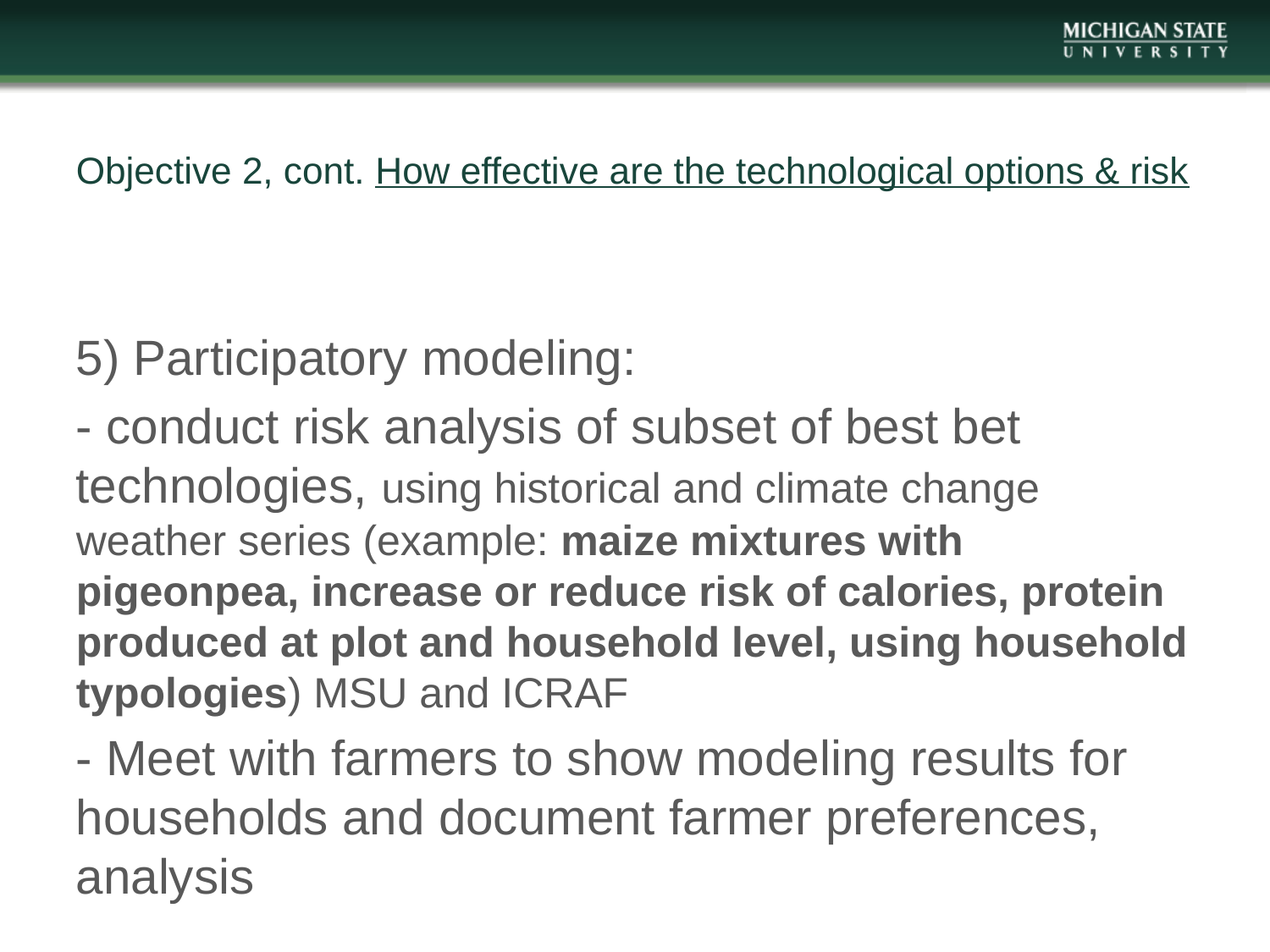

# Objective 2, cont. How effective are the technological options & risk
5) Participatory modeling:
- conduct risk analysis of subset of best bet technologies, using historical and climate change weather series (example: maize mixtures with pigeonpea, increase or reduce risk of calories, protein produced at plot and household level, using household typologies) MSU and ICRAF
- Meet with farmers to show modeling results for households and document farmer preferences, analysis